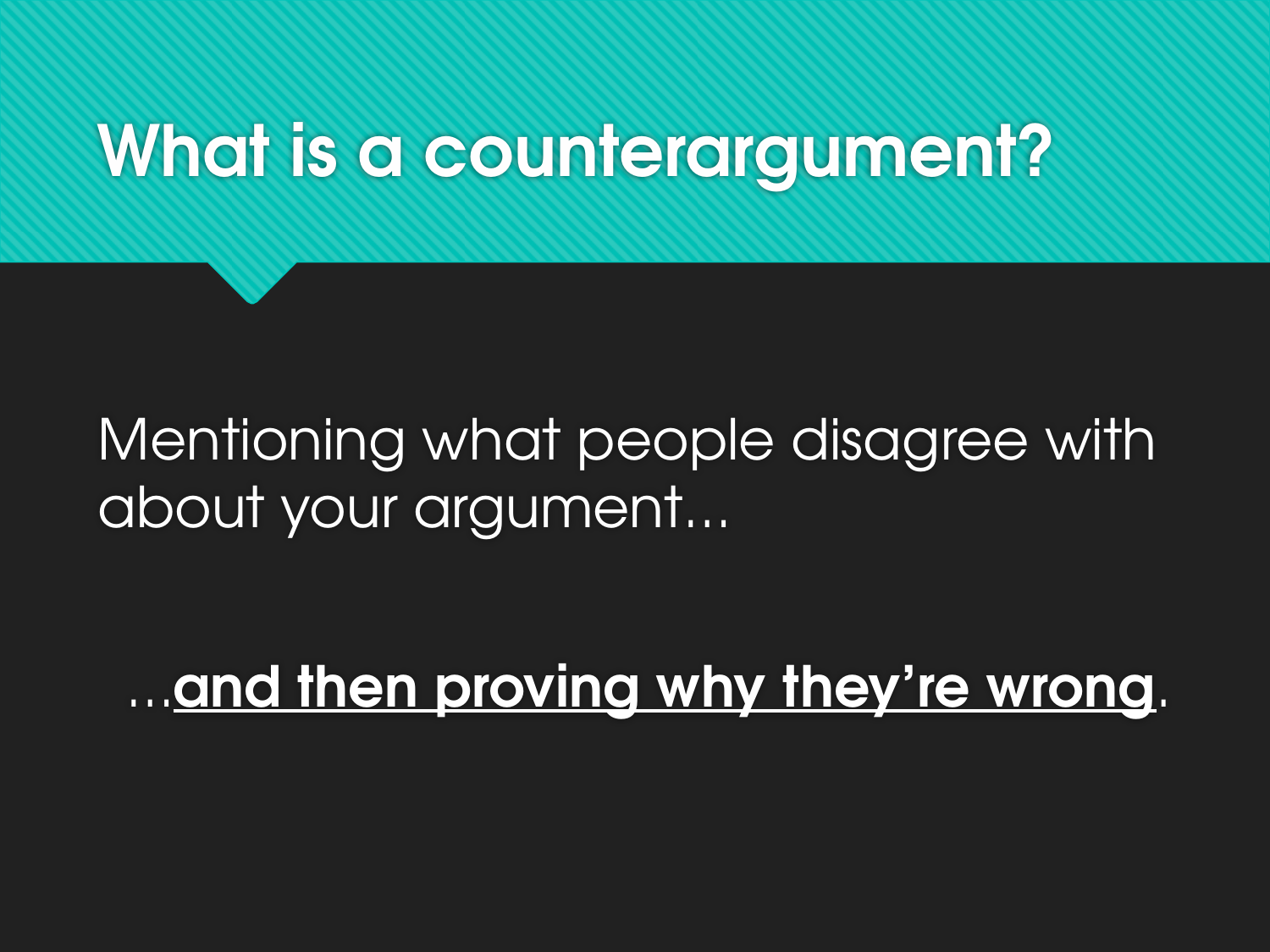

# What is a counterargument?
Mentioning what people disagree with about your argument…

…and then proving why they’re wrong.